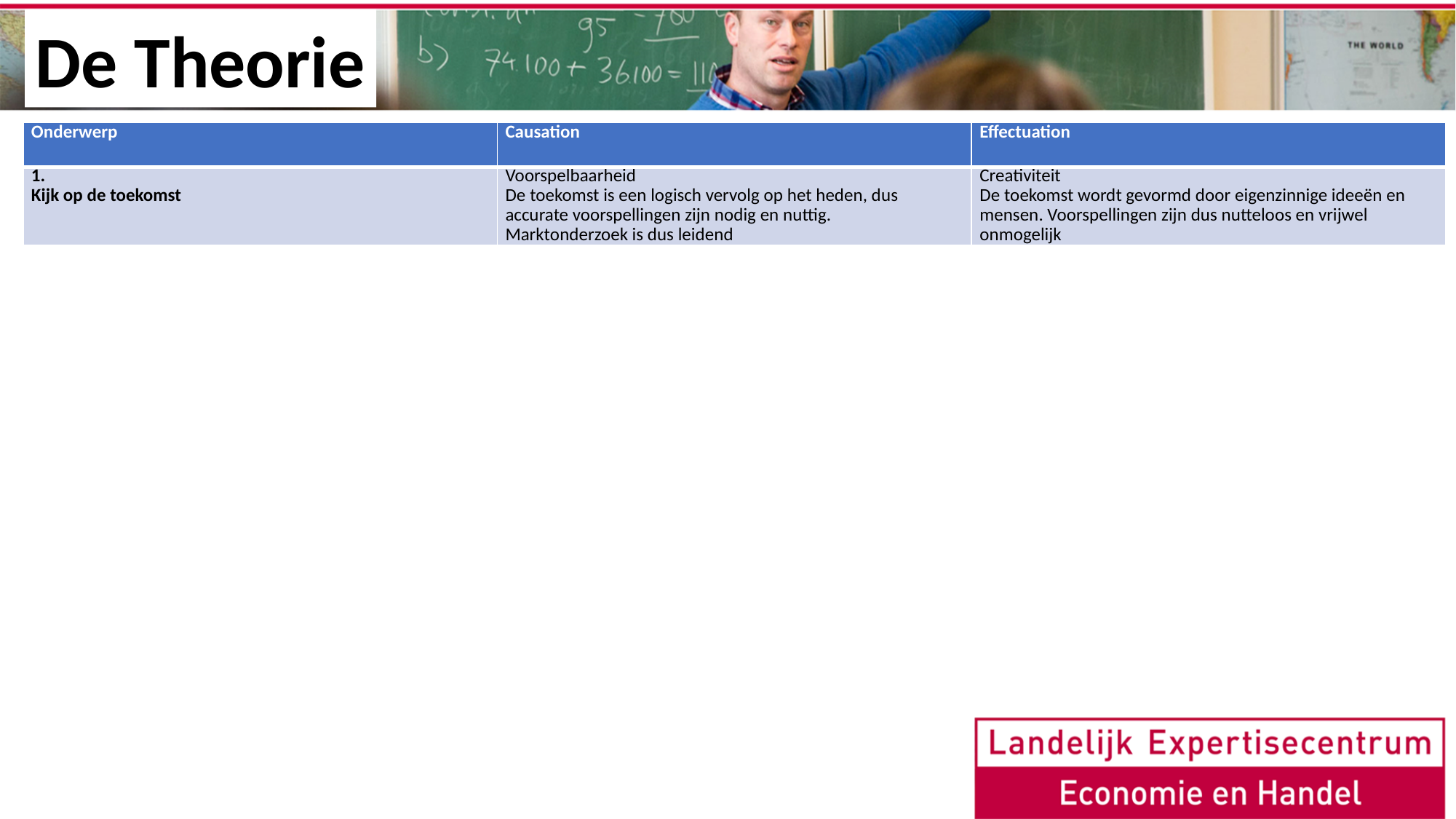

De Theorie
| Onderwerp | Causation | Effectuation |
| --- | --- | --- |
| 1. Kijk op de toekomst | Voorspelbaarheid De toekomst is een logisch vervolg op het heden, dus accurate voorspellingen zijn nodig en nuttig. Marktonderzoek is dus leidend | Creativiteit De toekomst wordt gevormd door eigenzinnige ideeën en mensen. Voorspellingen zijn dus nutteloos en vrijwel onmogelijk |
#